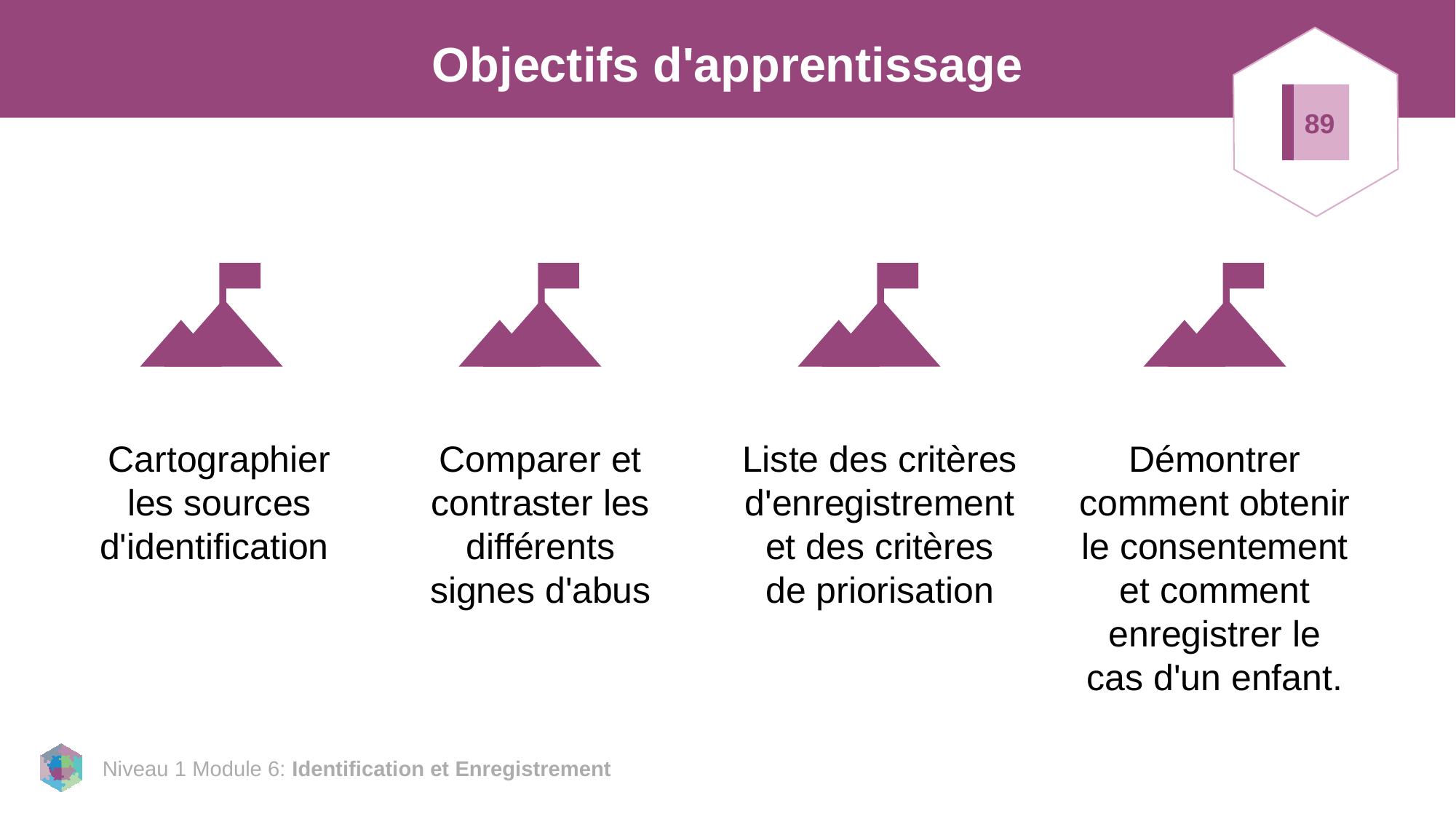

89

# Objectifs d'apprentissage

Cartographier les sources d'identification
Comparer et contraster les différents signes d'abus
Liste des critères d'enregistrement et des critères de priorisation
Démontrer comment obtenir le consentement et comment enregistrer le cas d'un enfant.